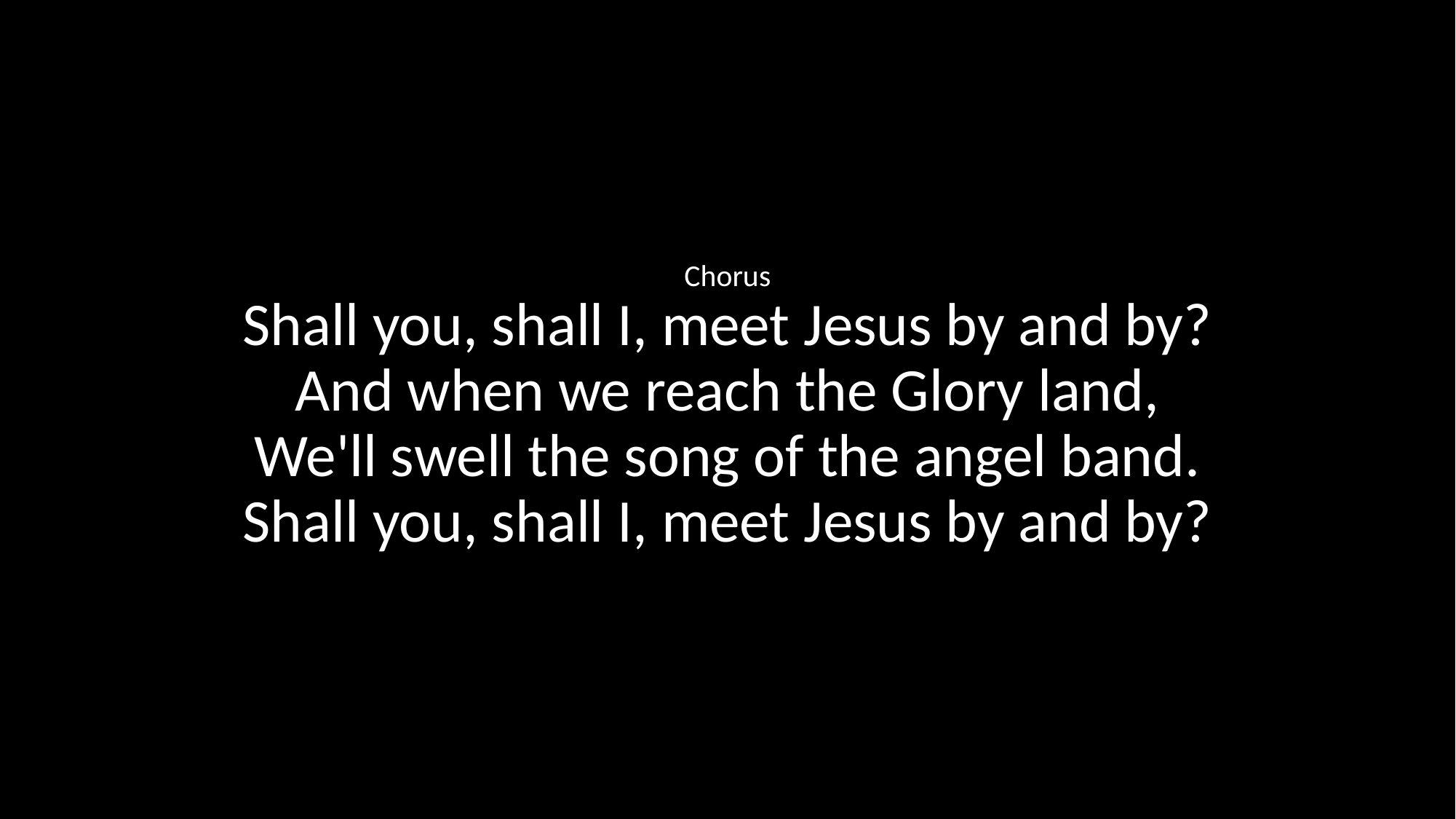

Chorus
Shall you, shall I, meet Jesus by and by?
And when we reach the Glory land,
We'll swell the song of the angel band.
Shall you, shall I, meet Jesus by and by?